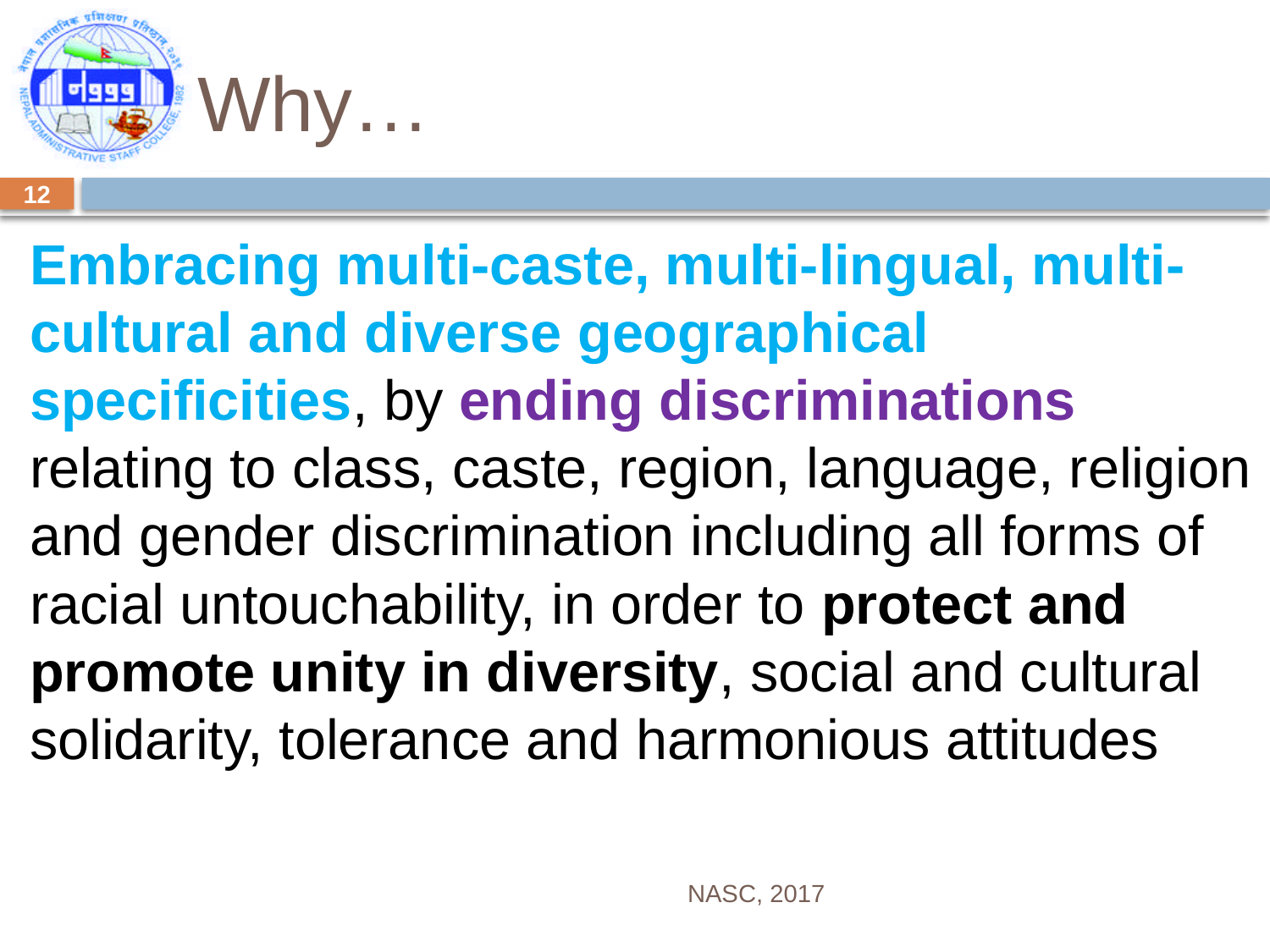

# Why…
12
Embracing multi-caste, multi-lingual, multi-cultural and diverse geographical specificities, by ending discriminations relating to class, caste, region, language, religion and gender discrimination including all forms of racial untouchability, in order to protect and promote unity in diversity, social and cultural solidarity, tolerance and harmonious attitudes

NASC, 2017